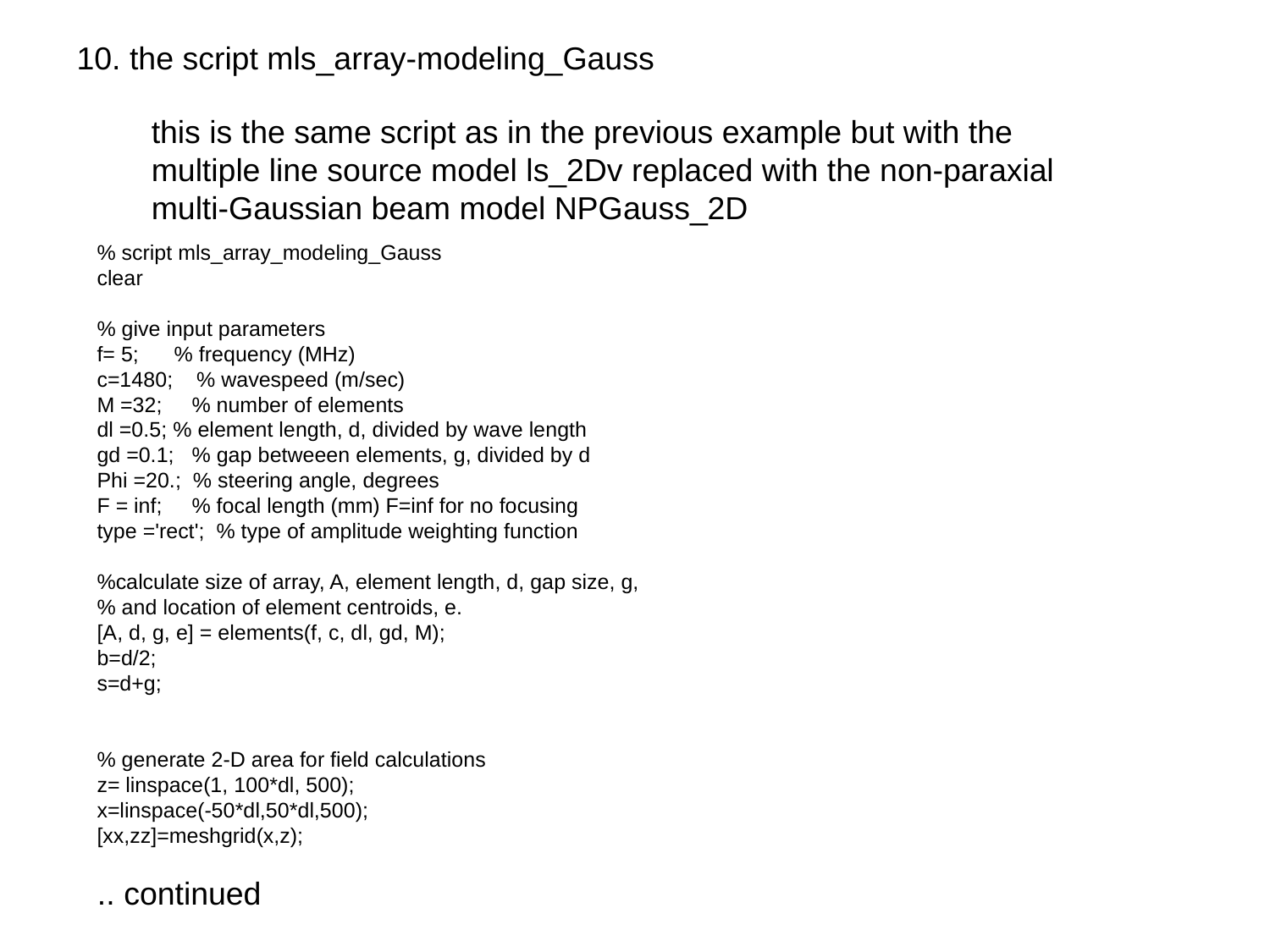

10. the script mls_array-modeling_Gauss
this is the same script as in the previous example but with the
multiple line source model ls_2Dv replaced with the non-paraxial
multi-Gaussian beam model NPGauss_2D
% script mls_array_modeling_Gauss
clear

% give input parameters
f= 5;      % frequency (MHz)
c=1480;    % wavespeed (m/sec)
M =32;     % number of elements
dl =0.5; % element length, d, divided by wave length
gd =0.1;   % gap betweeen elements, g, divided by d
Phi =20.;  % steering angle, degrees
F = inf;     % focal length (mm) F=inf for no focusing
type ='rect';  % type of amplitude weighting function

%calculate size of array, A, element length, d, gap size, g,
% and location of element centroids, e.
[A, d, g, e] = elements(f, c, dl, gd, M);
b=d/2;
s=d+g;

% generate 2-D area for field calculations
z= linspace(1, 100*dl, 500);
x=linspace(-50*dl,50*dl,500);
[xx,zz]=meshgrid(x,z);

.. continued